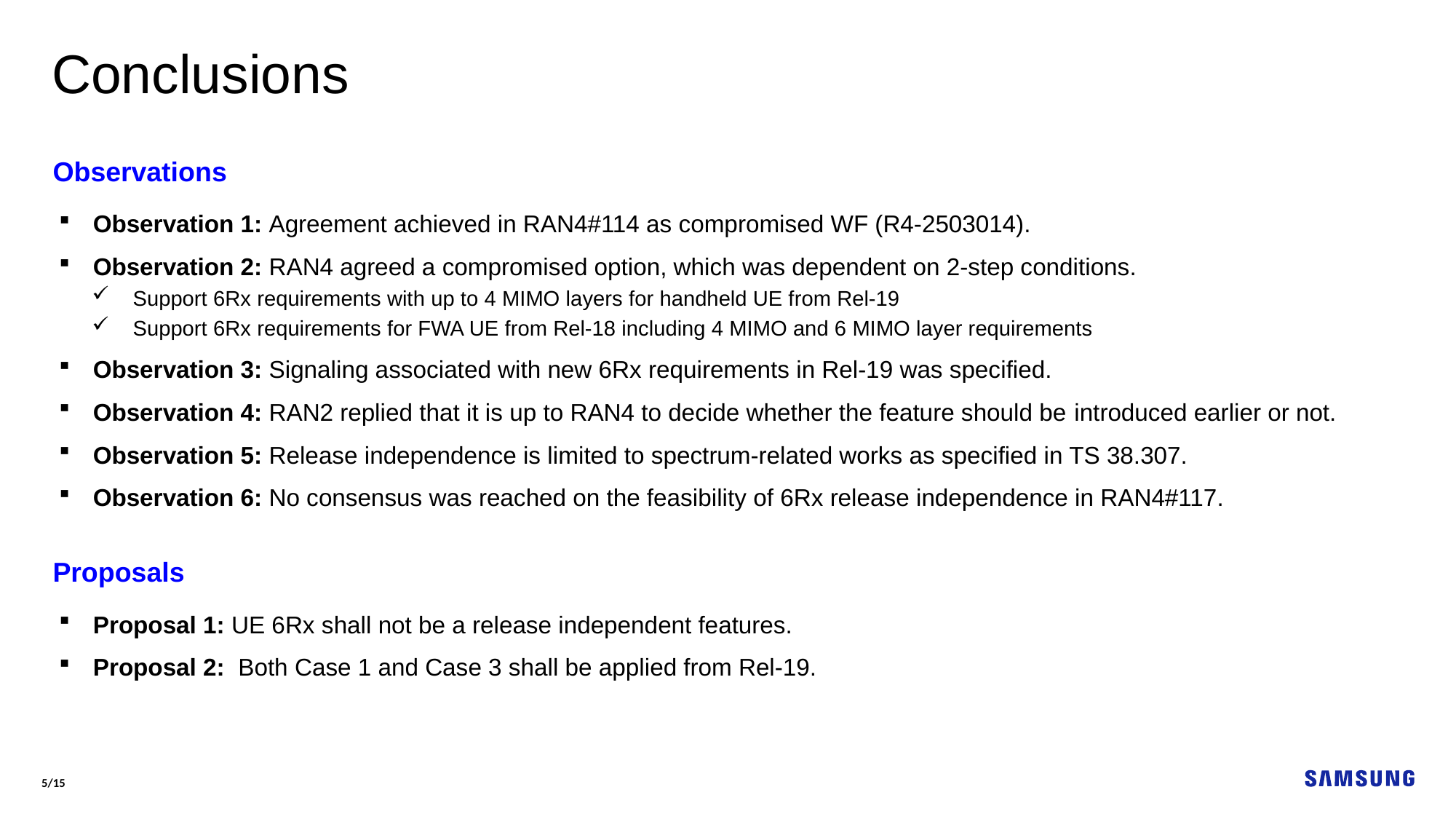

Conclusions
Observations
Observation 1: Agreement achieved in RAN4#114 as compromised WF (R4-2503014).
Observation 2: RAN4 agreed a compromised option, which was dependent on 2-step conditions.
Support 6Rx requirements with up to 4 MIMO layers for handheld UE from Rel-19
Support 6Rx requirements for FWA UE from Rel-18 including 4 MIMO and 6 MIMO layer requirements
Observation 3: Signaling associated with new 6Rx requirements in Rel-19 was specified.
Observation 4: RAN2 replied that it is up to RAN4 to decide whether the feature should be introduced earlier or not.
Observation 5: Release independence is limited to spectrum-related works as specified in TS 38.307.
Observation 6: No consensus was reached on the feasibility of 6Rx release independence in RAN4#117.

Proposals
Proposal 1: UE 6Rx shall not be a release independent features.
Proposal 2:  Both Case 1 and Case 3 shall be applied from Rel-19.